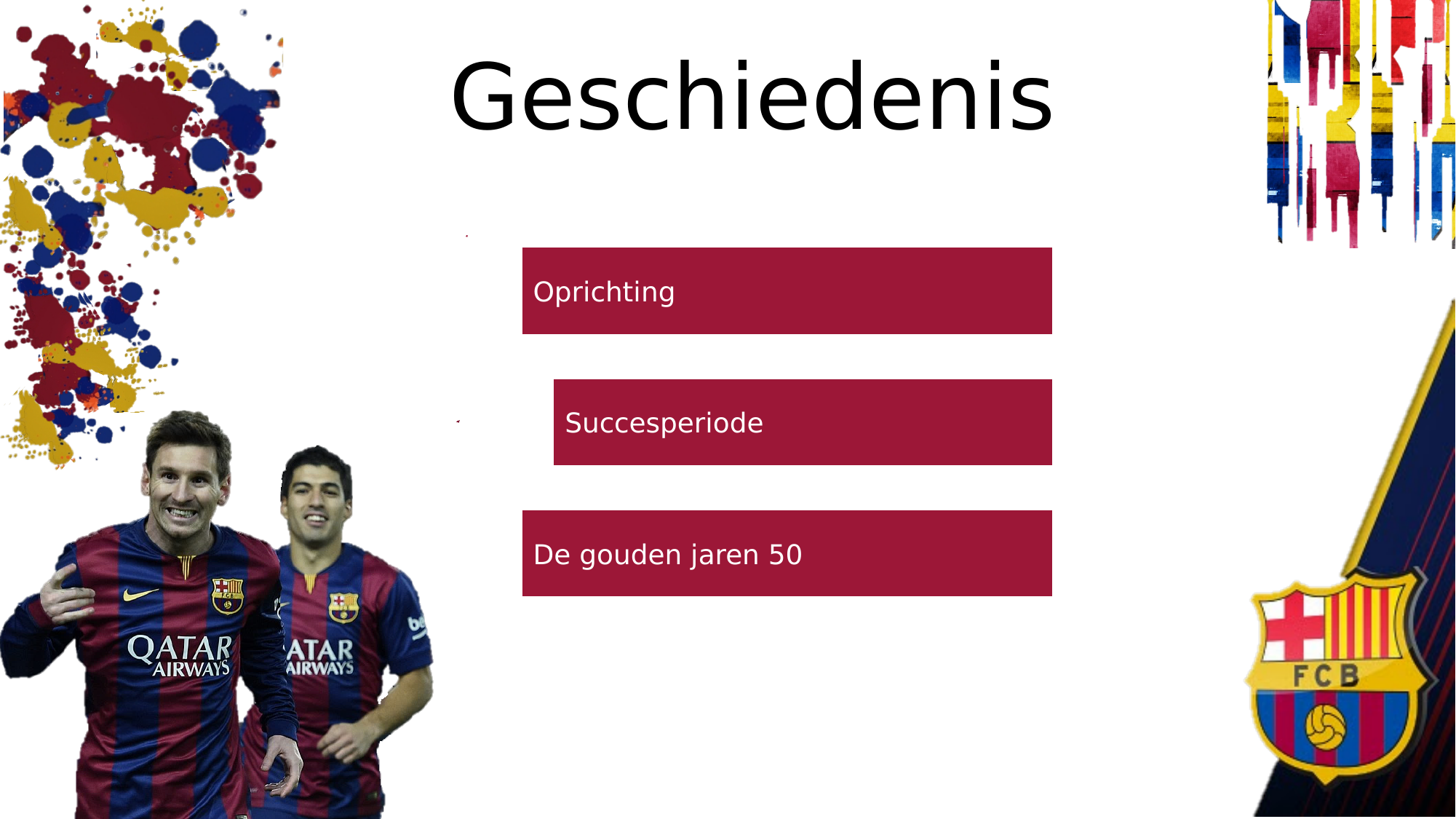

# Geschiedenis
Oprichting
Succesperiode
De gouden jaren 50